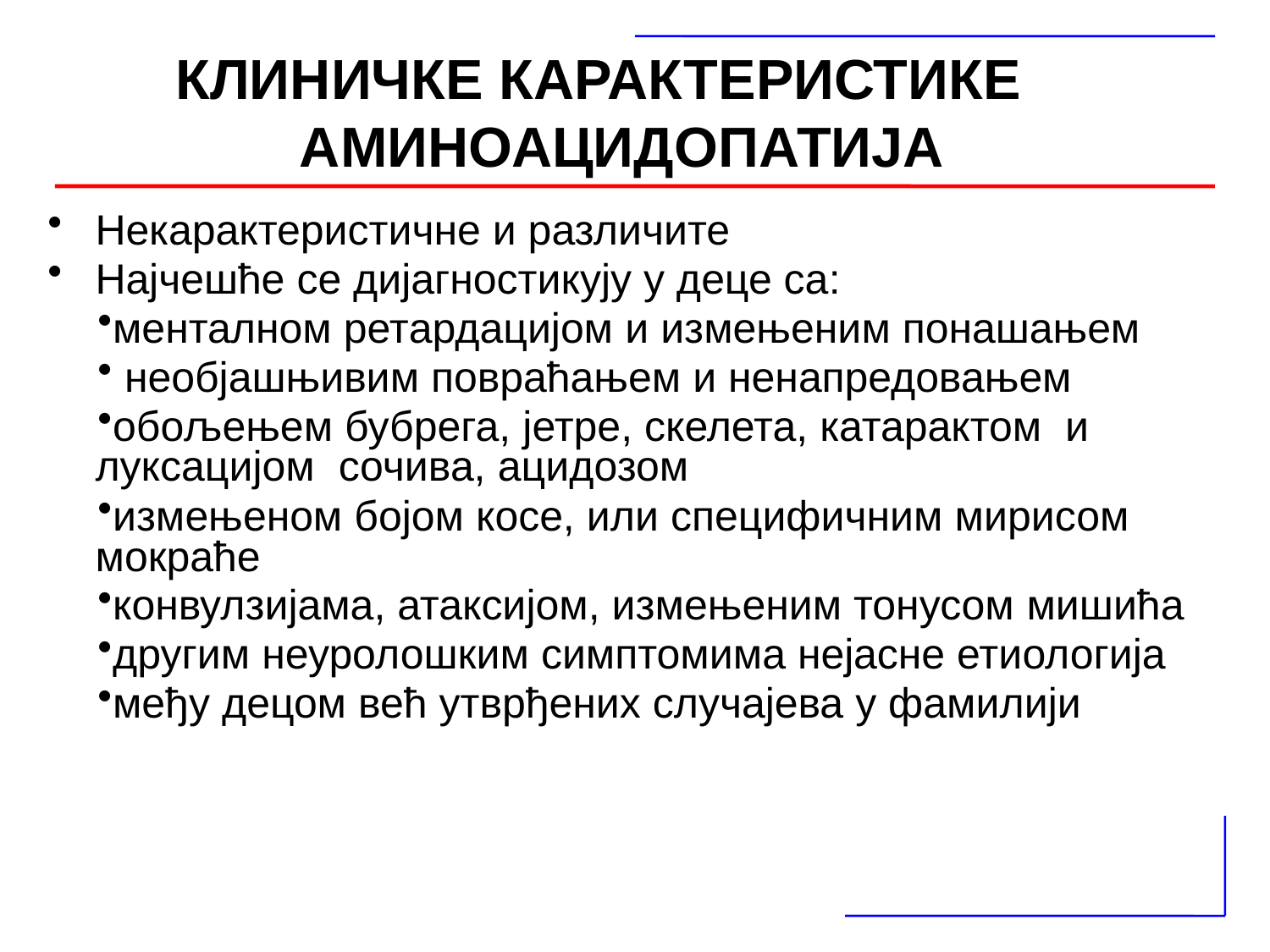

# КЛИНИЧКЕ КАРАКТЕРИСТИКЕ АМИНОАЦИДОПАТИЈА
Некарактеристичне и различите
Најчешће се дијагностикују у деце са:
менталном ретардацијом и измењеним понашањем
 необјашњивим повраћањем и ненапредовањем
обољењем бубрега, јетре, скелета, катарактом  и луксацијом  сочива, ацидозом
измењеном бојом косе, или специфичним мирисом мокраће
конвулзијама, атаксијом, измењеним тонусом мишића
другим неуролошким симптомима нејасне етиологија
међу децом већ утврђених случајева у фамилији